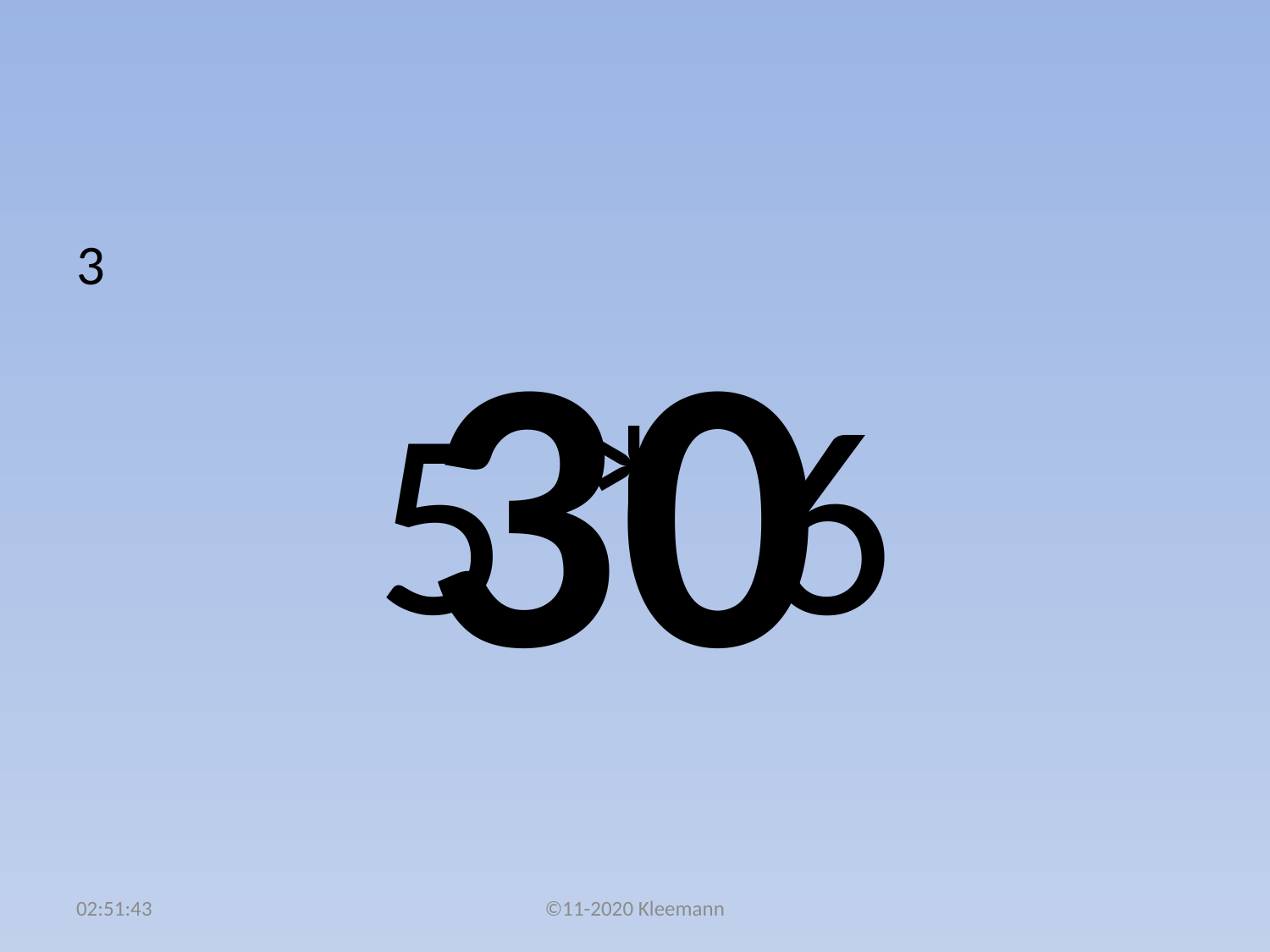

#
3
5 * 6
30
02:51:43
©11-2020 Kleemann